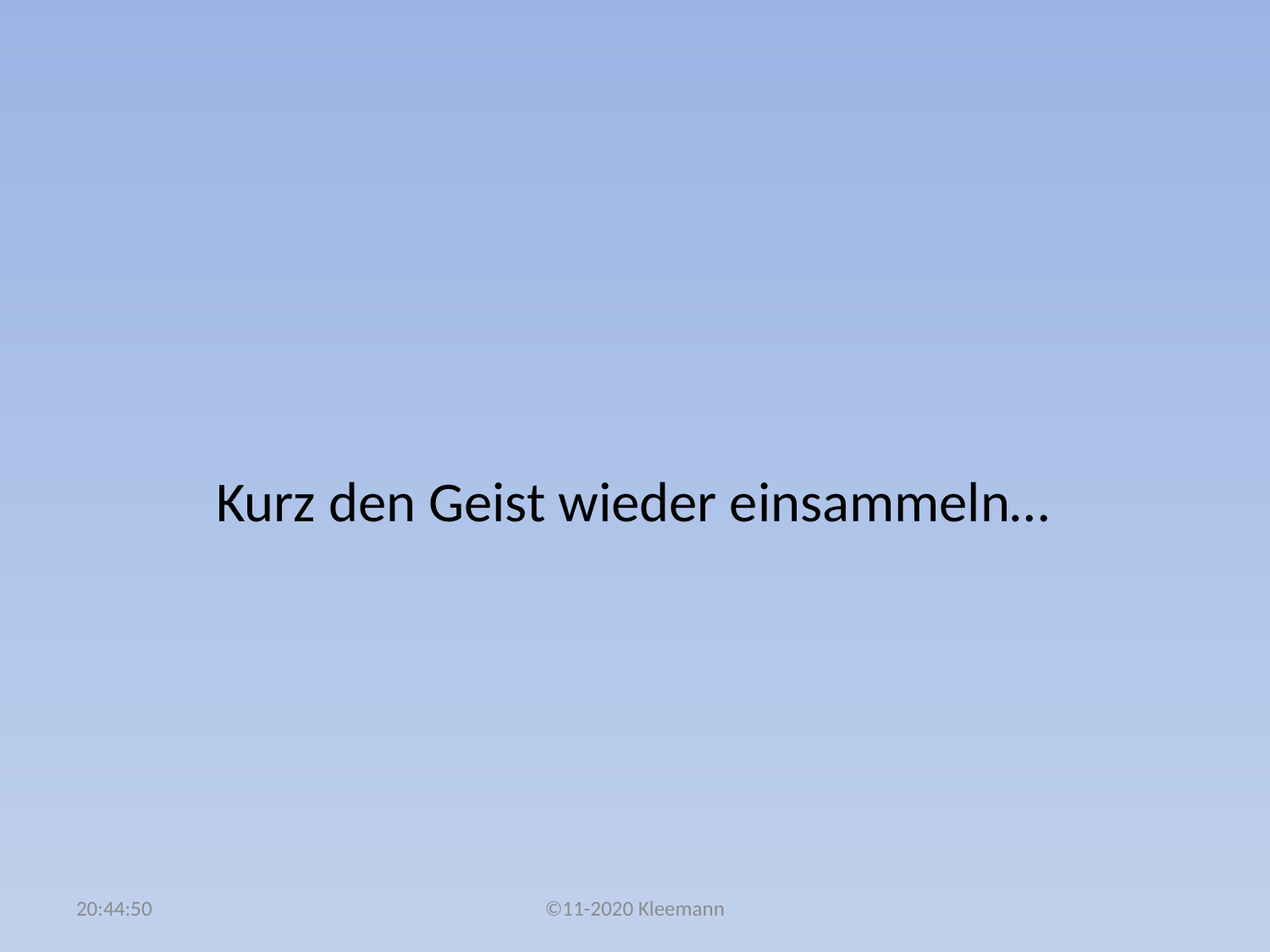

#

           Kurz den Geist wieder einsammeln…
20:44:50
©11-2020 Kleemann